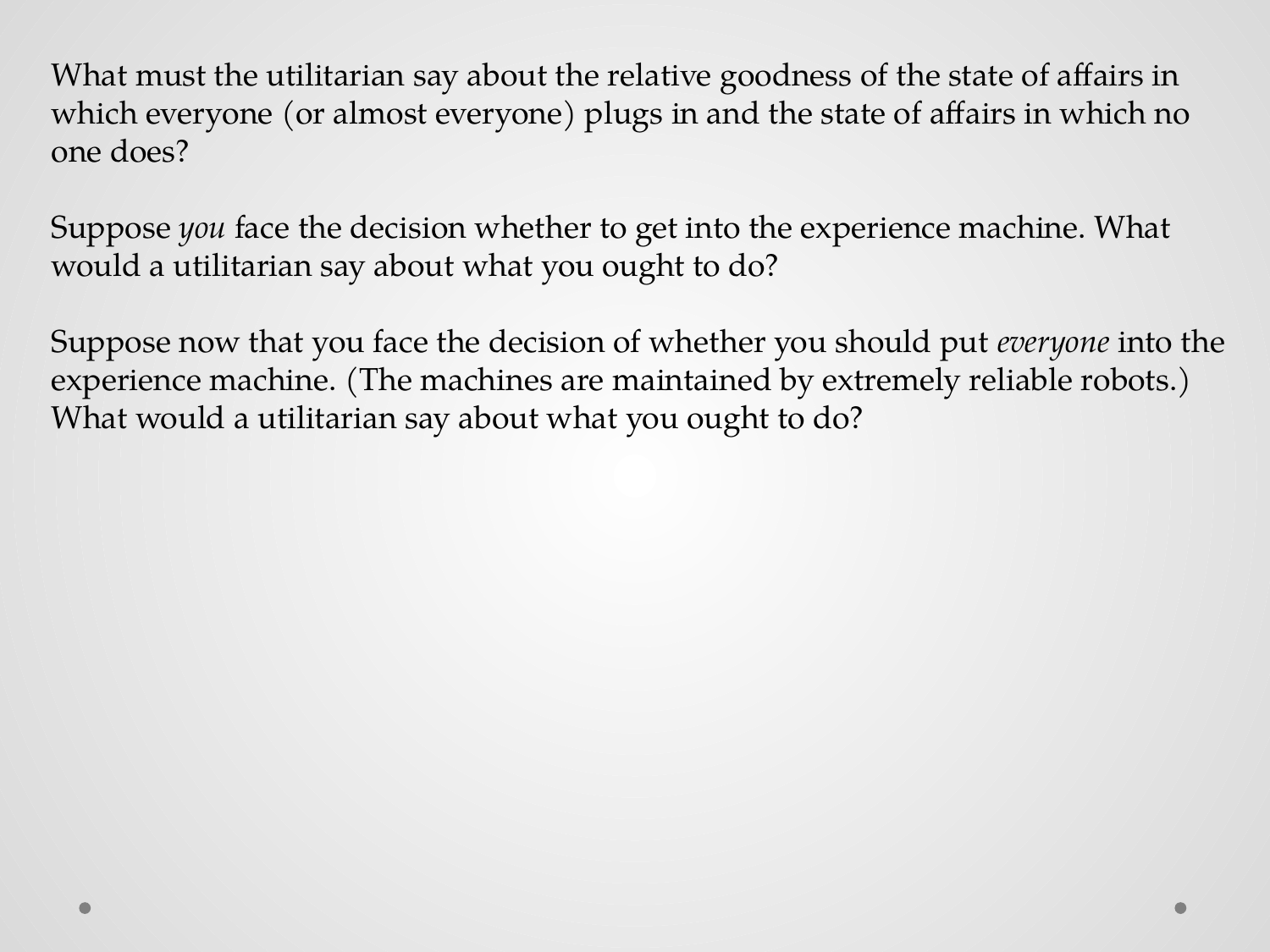

What must the utilitarian say about the relative goodness of the state of affairs in which everyone (or almost everyone) plugs in and the state of affairs in which no one does?

Suppose you face the decision whether to get into the experience machine. What would a utilitarian say about what you ought to do?

Suppose now that you face the decision of whether you should put everyone into the experience machine. (The machines are maintained by extremely reliable robots.) What would a utilitarian say about what you ought to do?